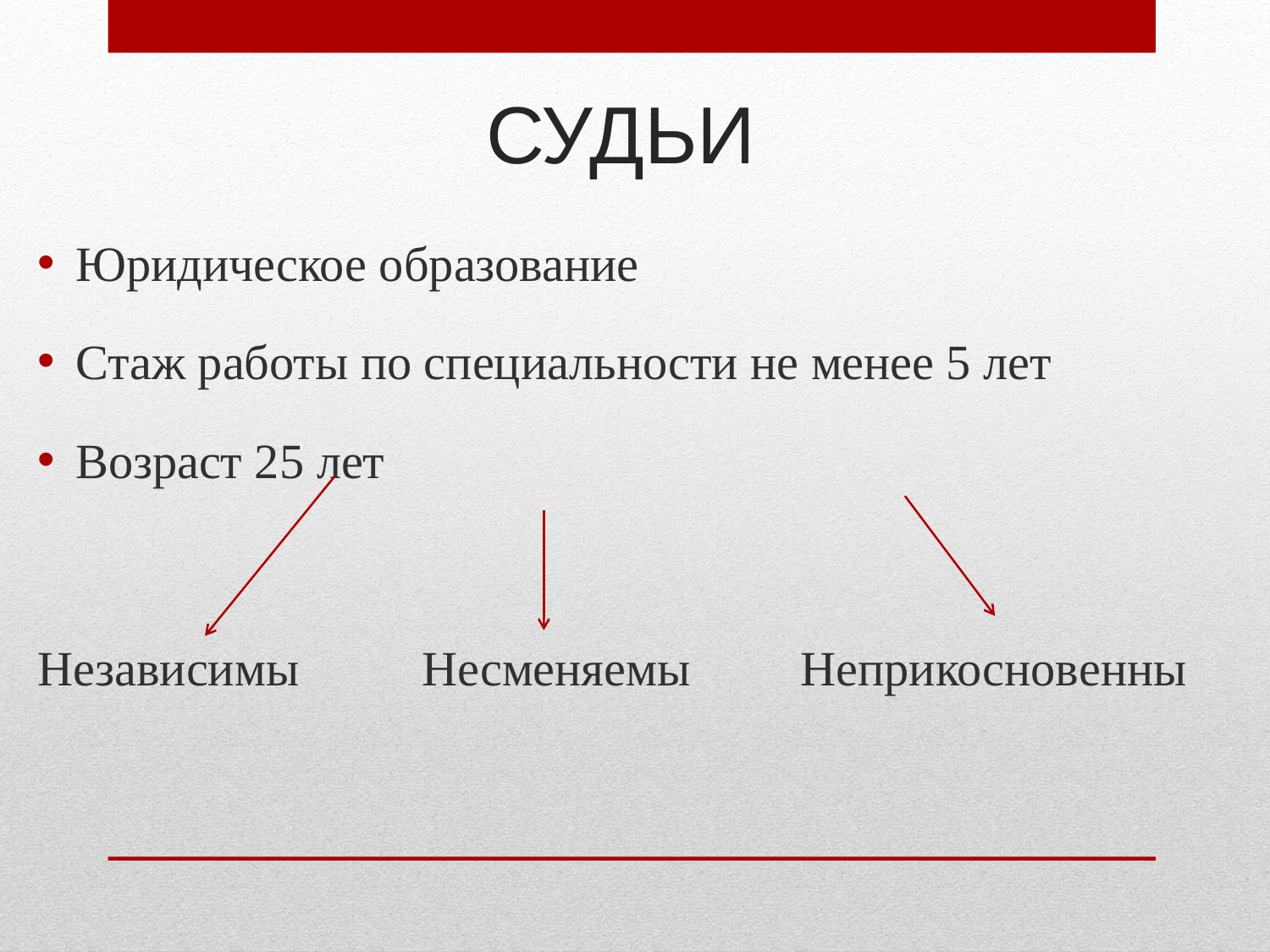

# СУДЬИ
Юридическое образование
Стаж работы по специальности не менее 5 лет
Возраст 25 лет

Независимы          Несменяемы         Неприкосновенны